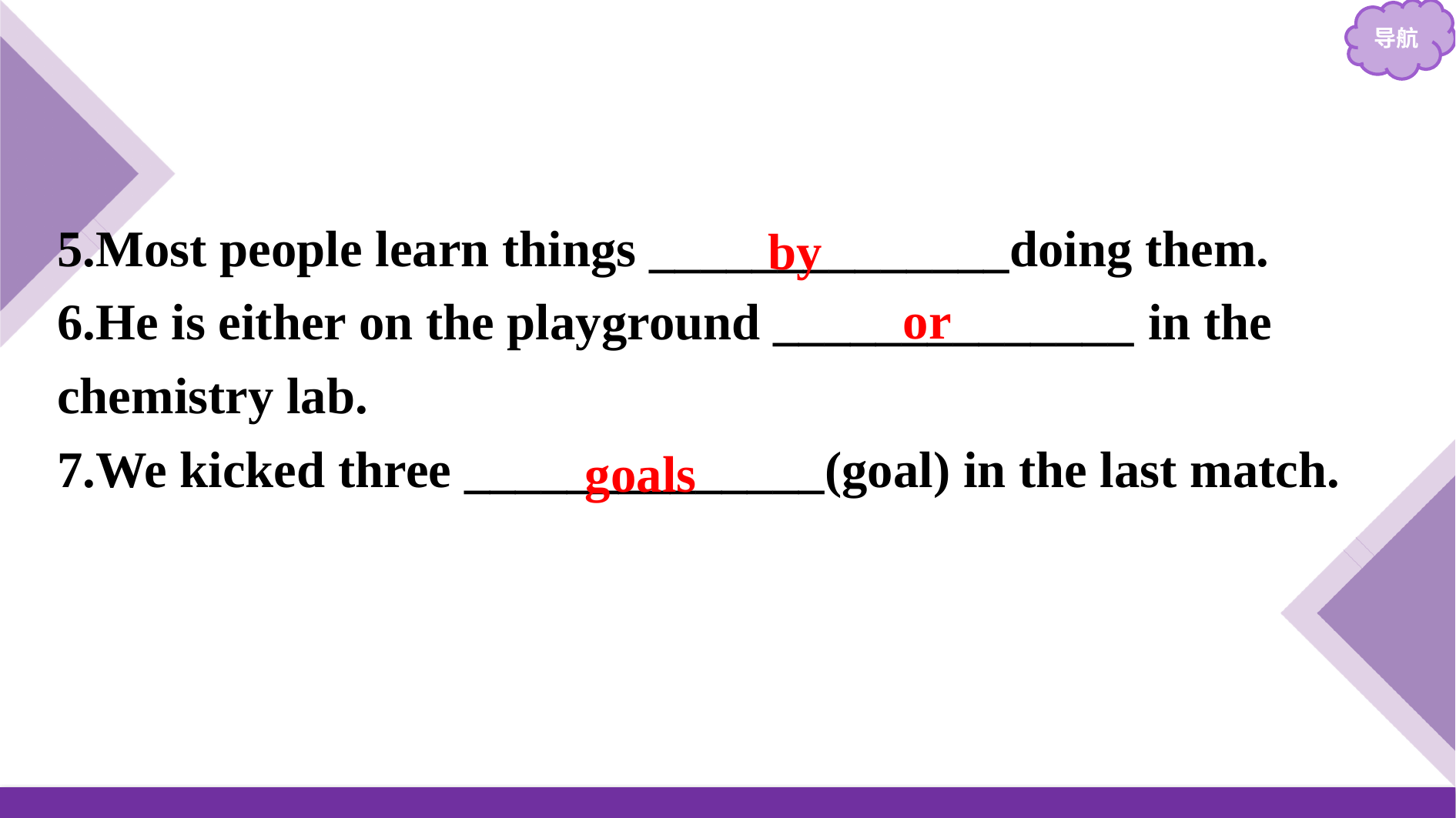

5.Most people learn things ______________doing them.
6.He is either on the playground ______________ in the chemistry lab.
7.We kicked three ______________(goal) in the last match.
by
or
goals